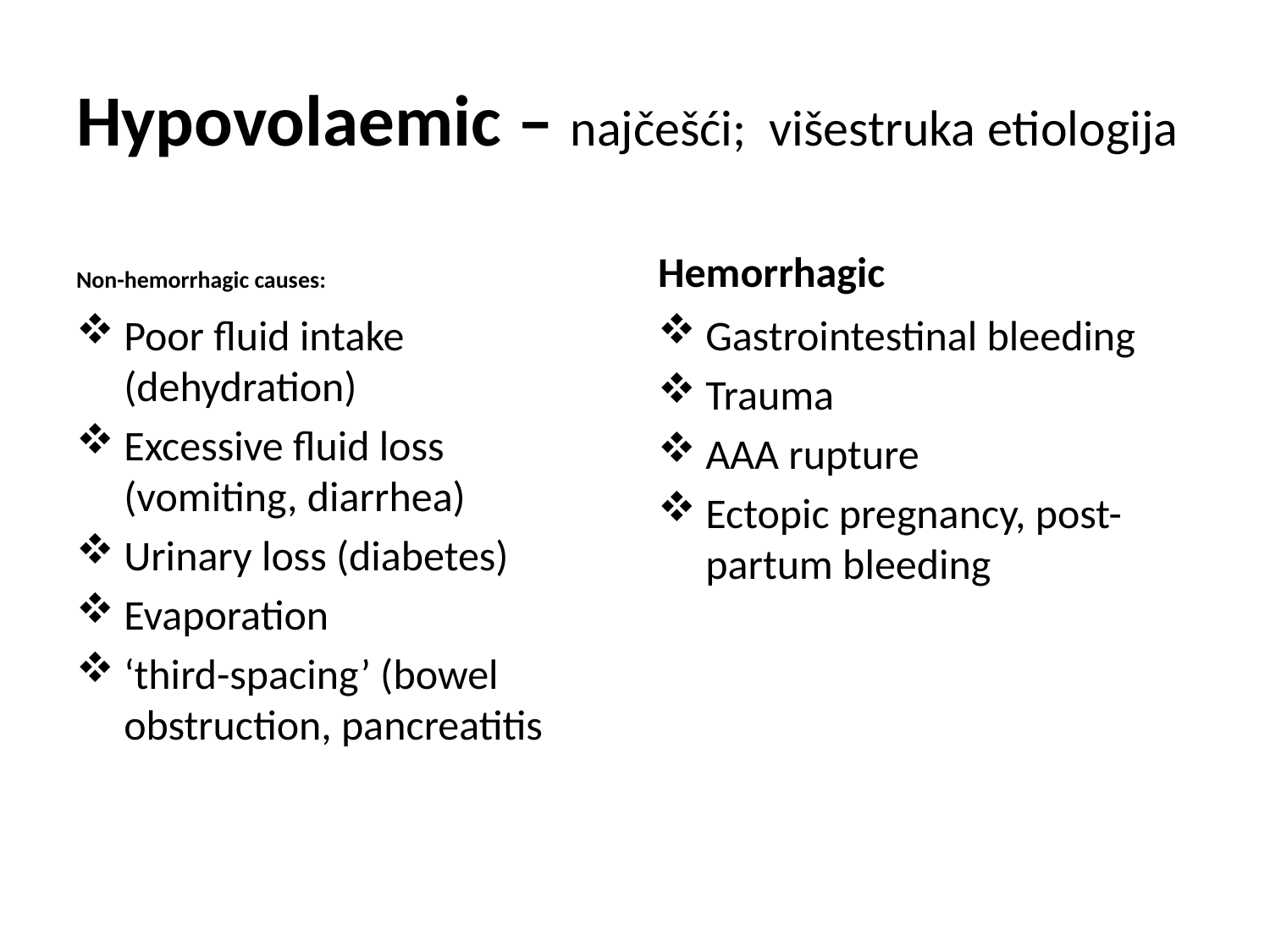

# Hypovolaemic – najčešći;  višestruka etiologija

Non-hemorrhagic causes:

Hemorrhagic
Poor fluid intake (dehydration)
Excessive fluid loss (vomiting, diarrhea)
Urinary loss (diabetes)
Evaporation
‘third-spacing’ (bowel obstruction, pancreatitis
Gastrointestinal bleeding
Trauma
AAA rupture
Ectopic pregnancy, post-partum bleeding